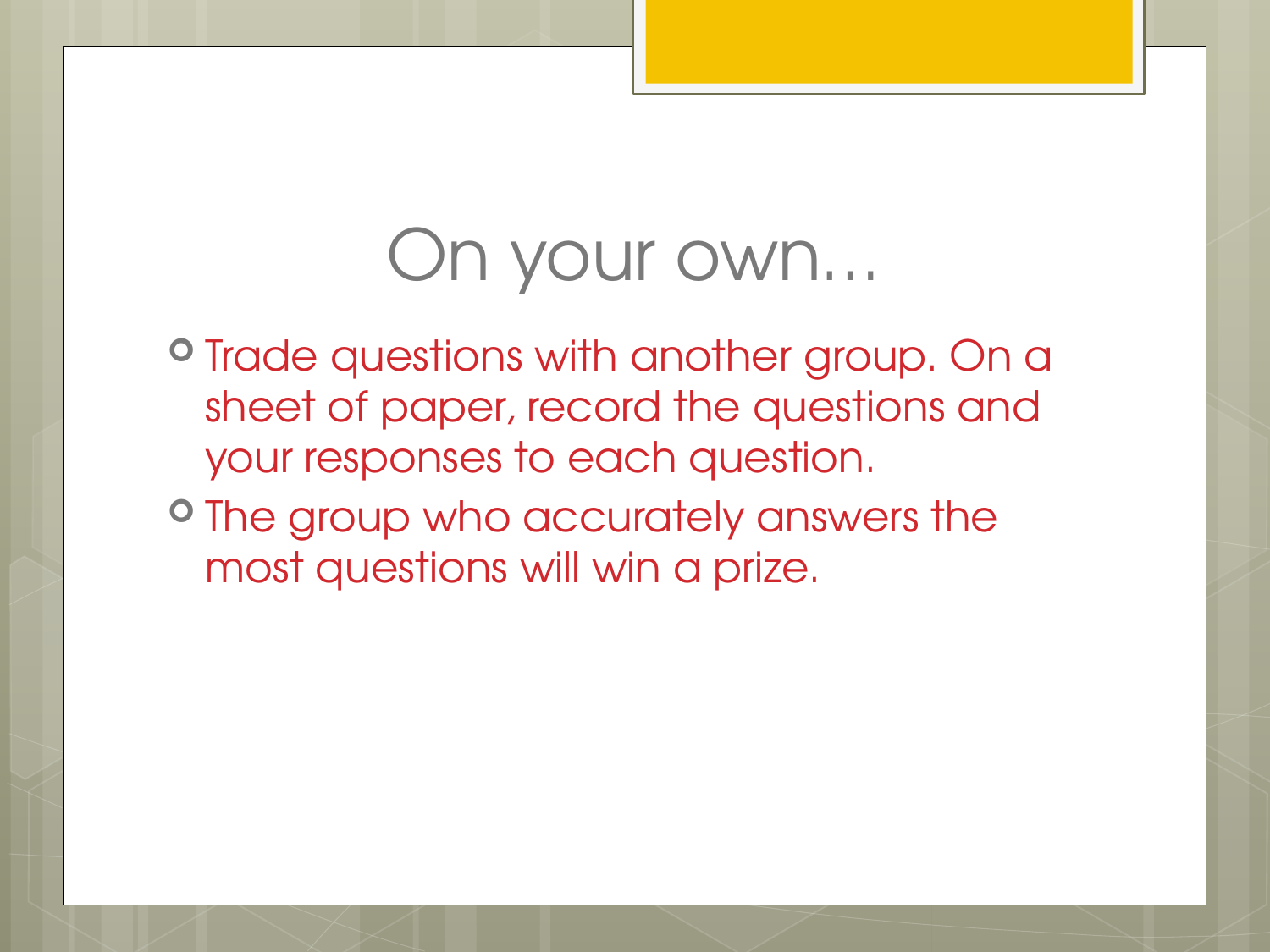

# On your own…
Trade questions with another group. On a sheet of paper, record the questions and your responses to each question.
The group who accurately answers the most questions will win a prize.